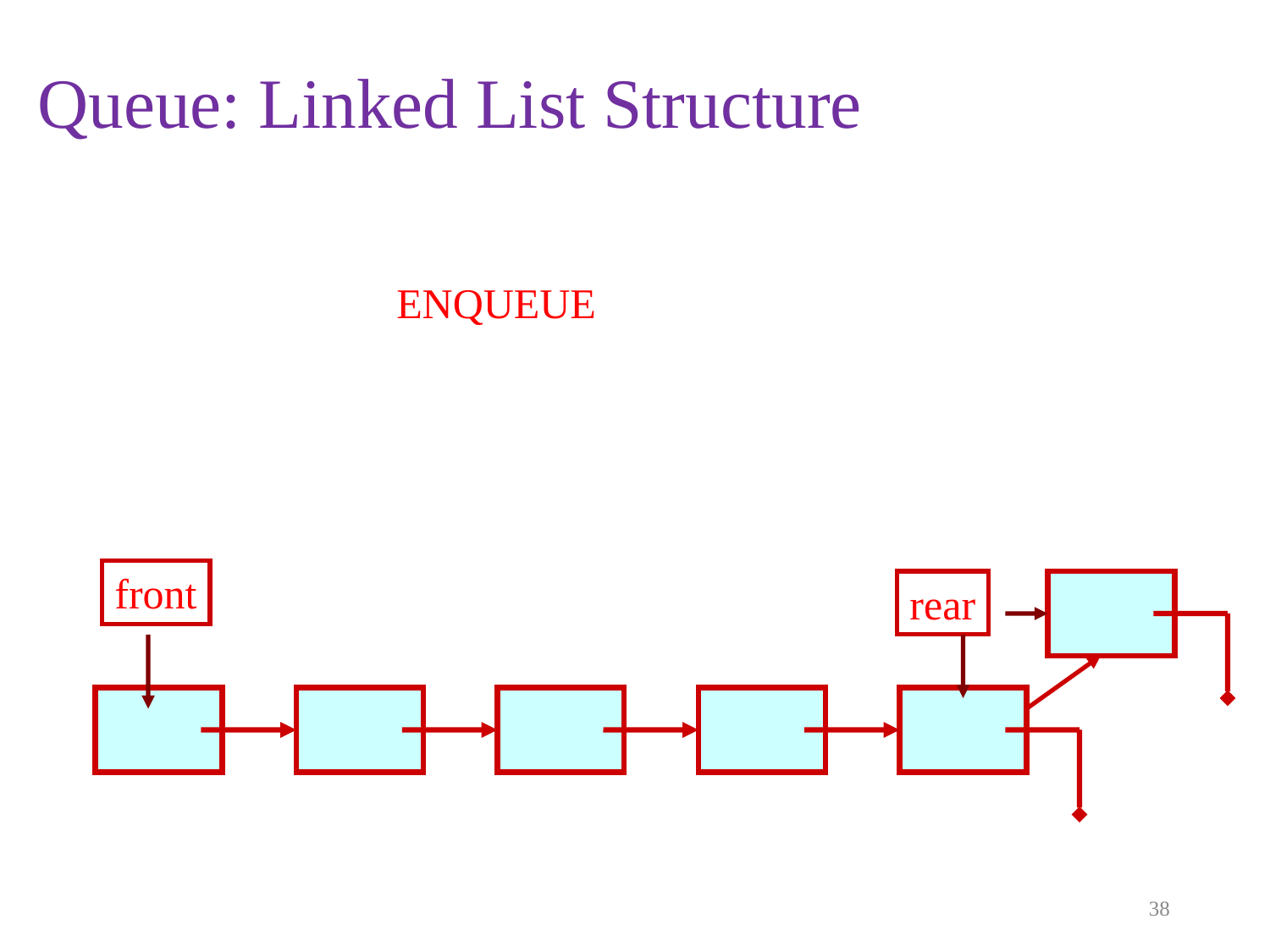

# Queue: Linked List Structure
ENQUEUE
front
rear

38